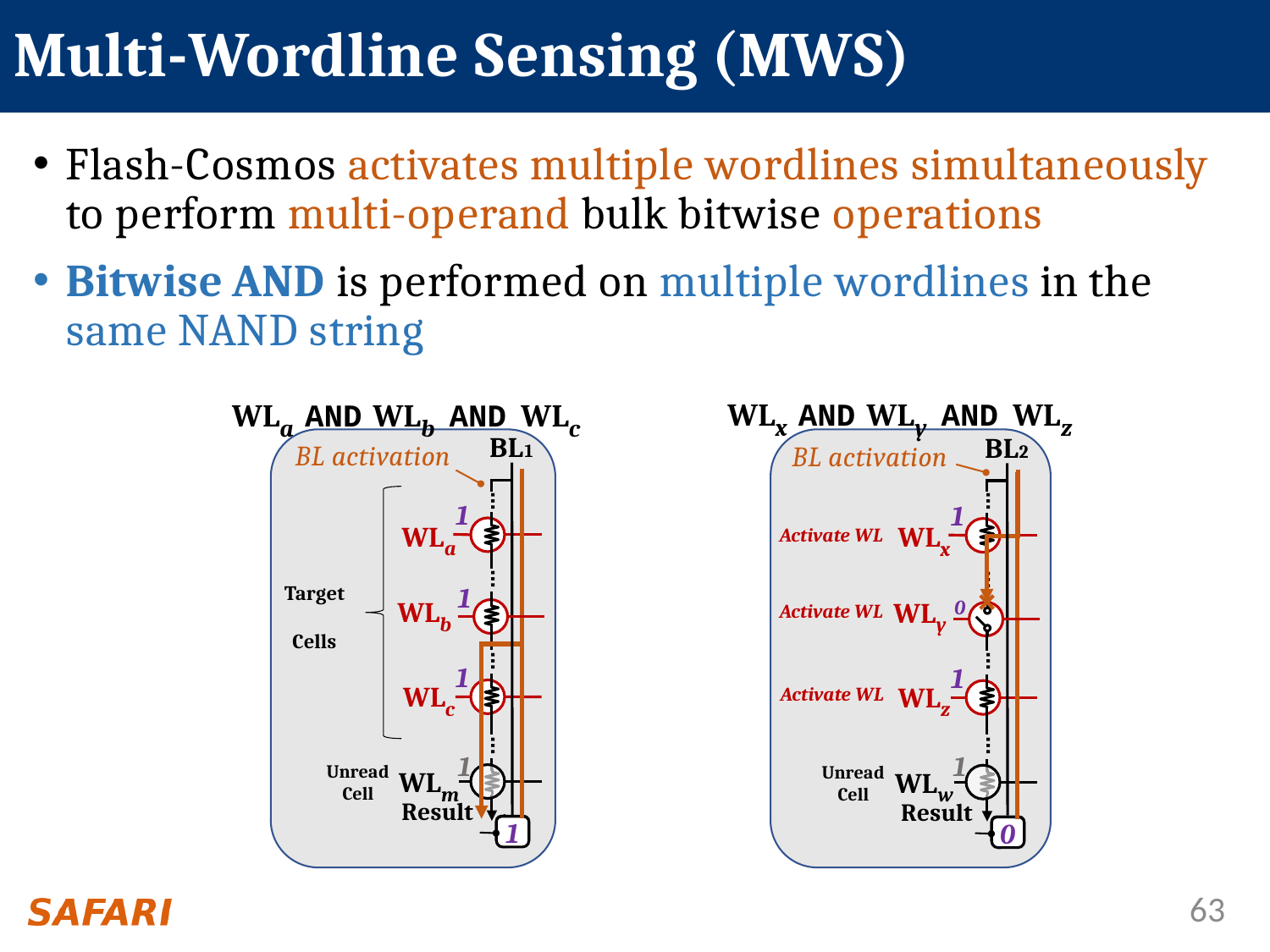

# Multi-Wordline Sensing (MWS)
Flash-Cosmos activates multiple wordlines simultaneously to perform multi-operand bulk bitwise operations
Bitwise AND is performed on multiple wordlines in the same NAND string
WLx  AND  WLy  AND  WLz
WLa  AND  WLb  AND  WLc

BL1

BL2
BL activation
BL activation

⋯
⋯
1
1
Activate WL

WLa

WLx
⋯
⋯
Target Cells
1
0
Activate WL

WLb
WLy

⋯
⋯
1
1
Activate WL
WLc
WLz

⋯
⋯
1
1
WLw
Unread Cell
Unread Cell
WLm

1
0

Result
Result